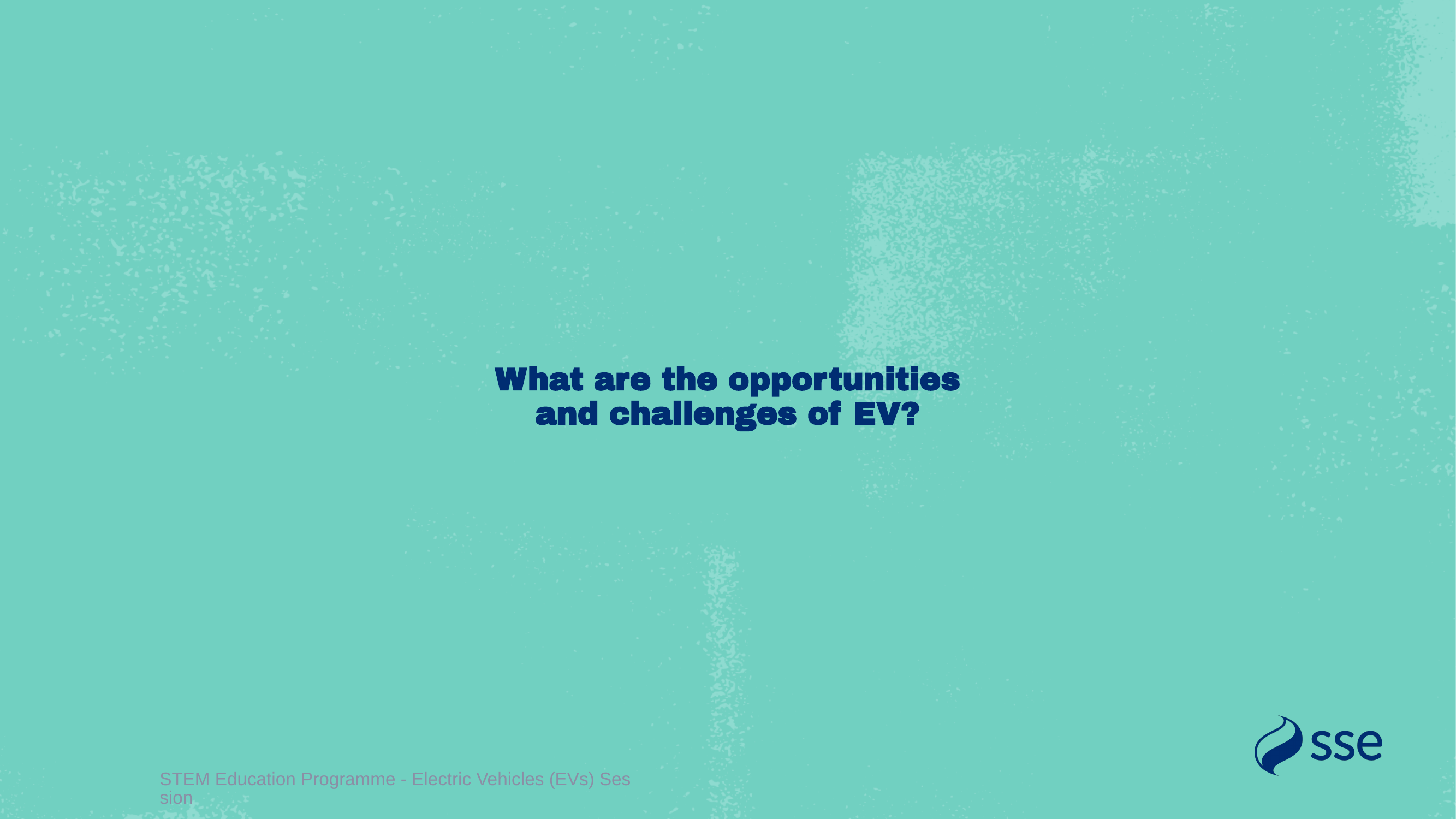

What are the opportunities and challenges of EV?

STEM Education Programme - Electric Vehicles (EVs) Session